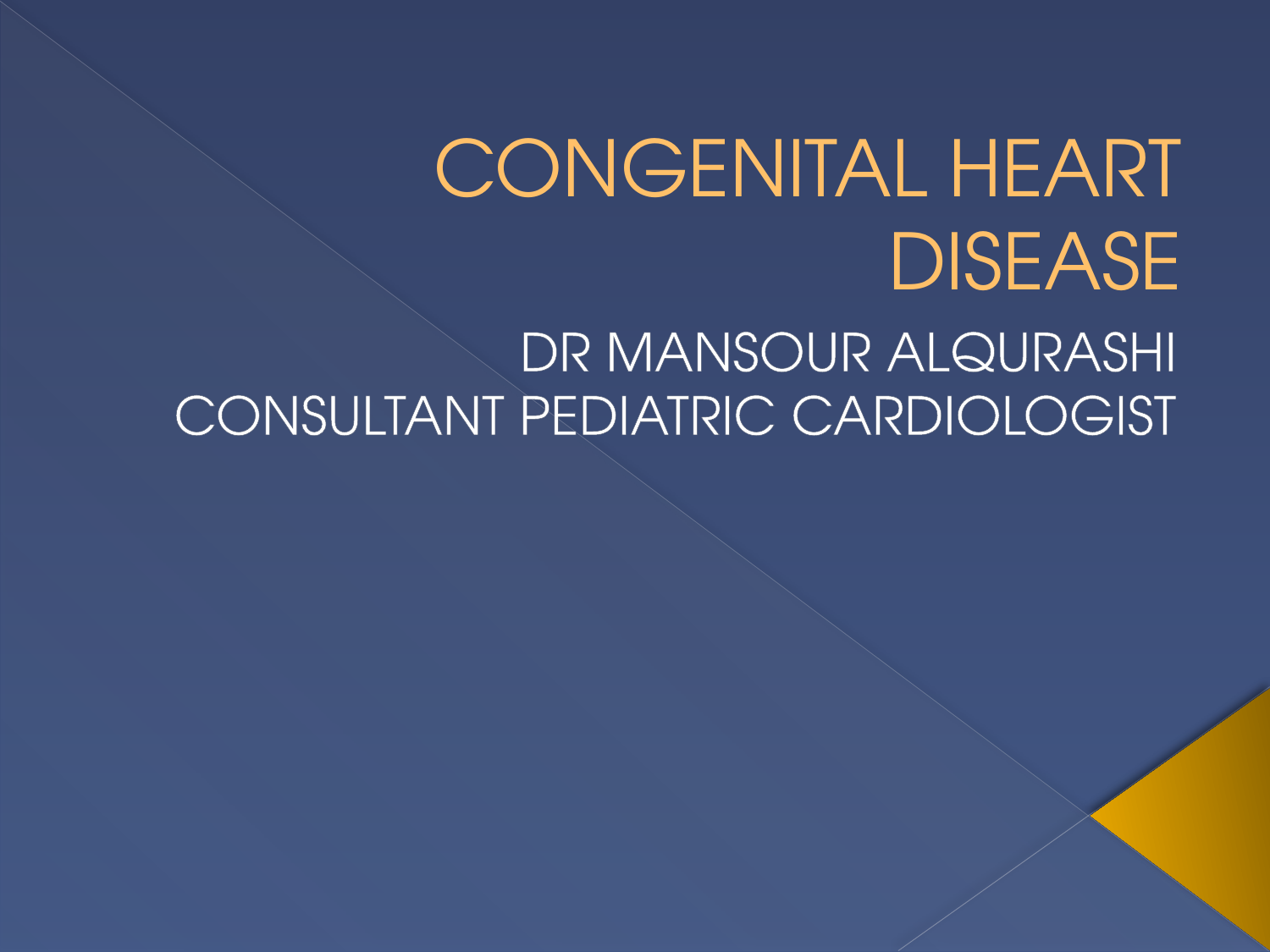

# CONGENITAL HEART DISEASE
DR MANSOUR ALQURASHI
CONSULTANT PEDIATRIC CARDIOLOGIST